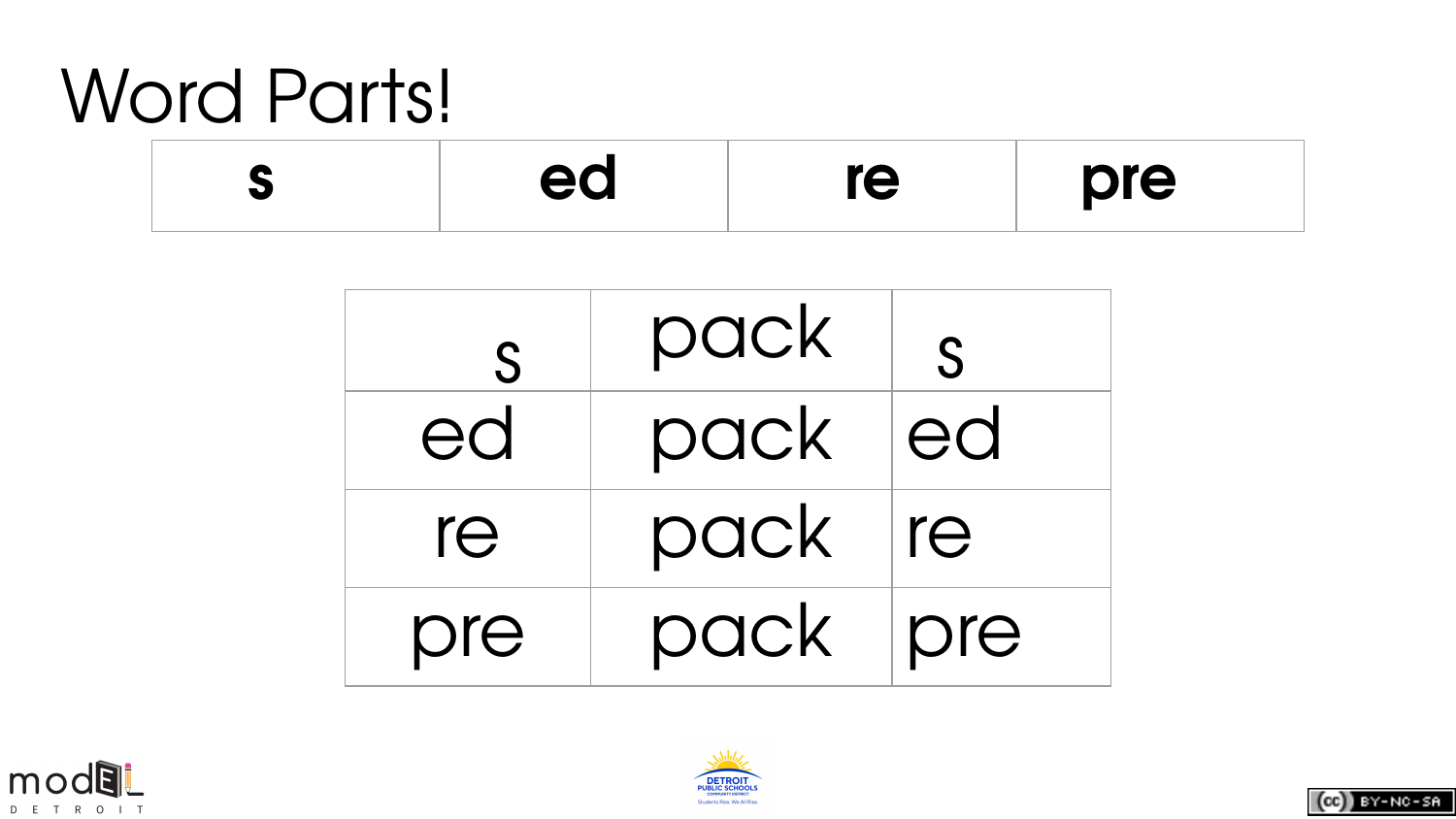

# Word Parts!

| s | ed | re | pre |
| --- | --- | --- | --- |

|  | pack |  |
| --- | --- | --- |
| ed | pack | ed |
| re | pack | re |
| pre | pack | pre |
s

 s